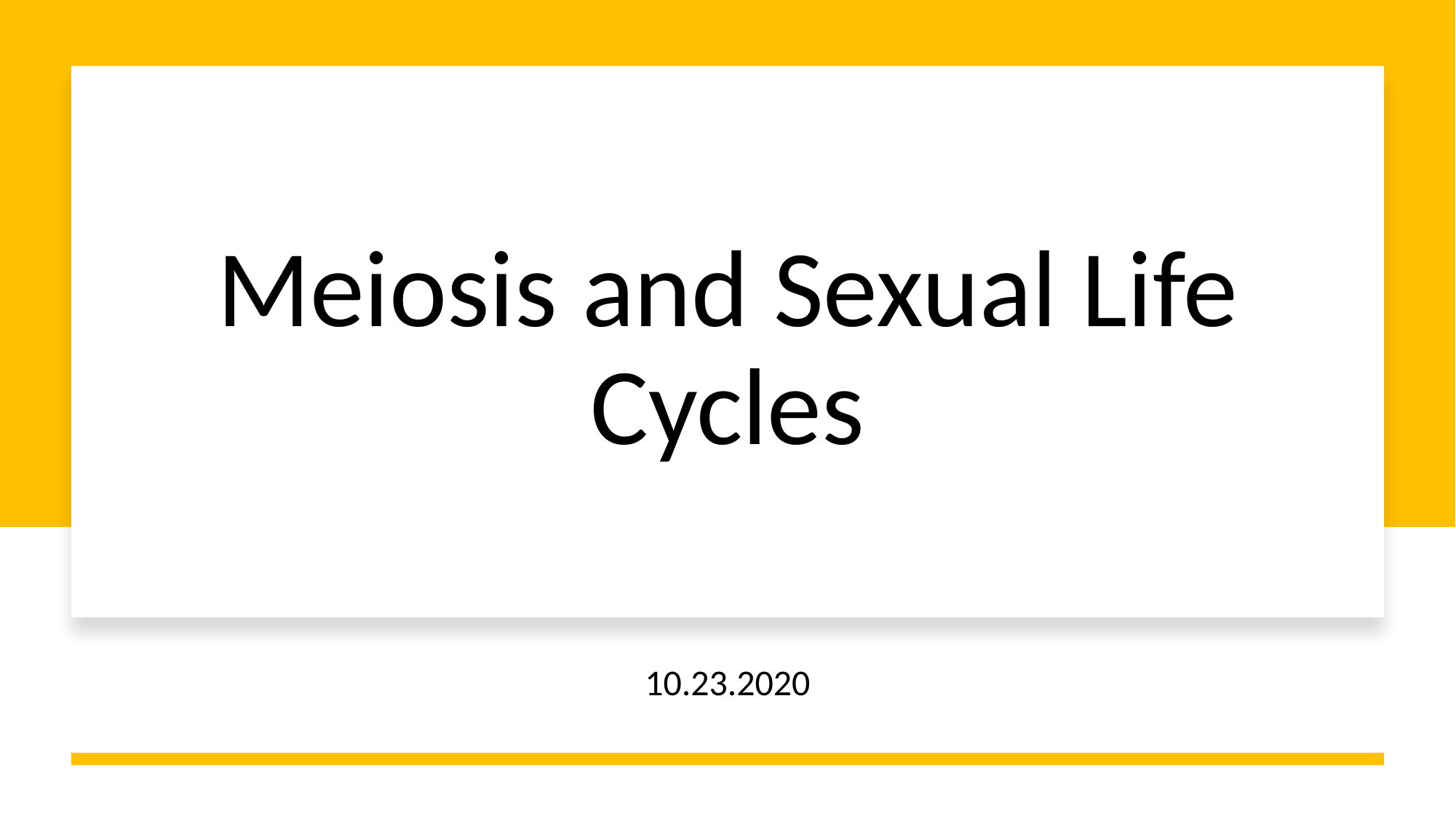

# Meiosis and Sexual Life Cycles
10.23.2020